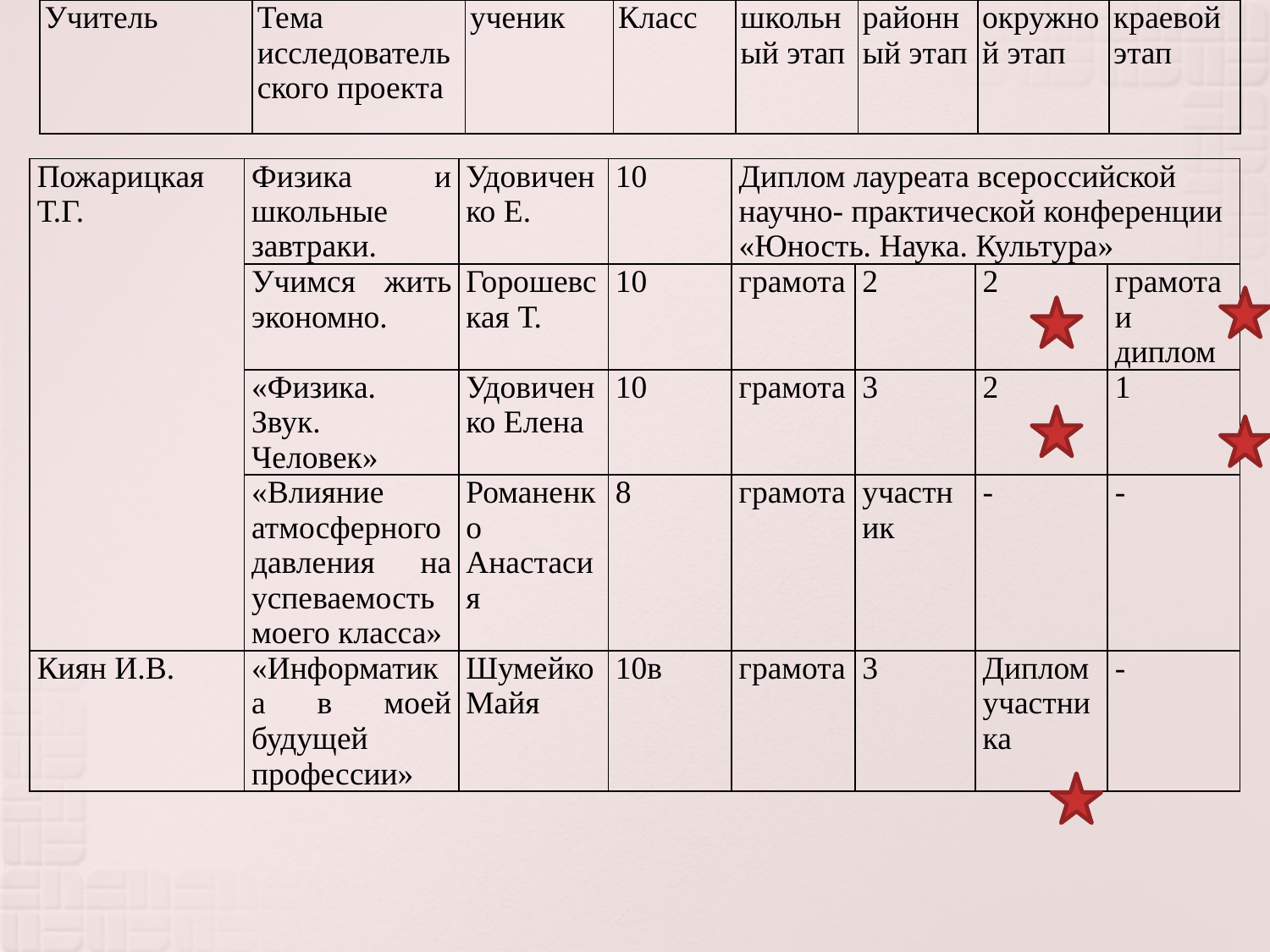

| Учитель | Тема исследовательского проекта | ученик | Класс | школьный этап | районный этап | окружной этап | краевой этап |
| --- | --- | --- | --- | --- | --- | --- | --- |
| Пожарицкая Т.Г. | Физика и школьные завтраки. | Удовиченко Е. | 10 | Диплом лауреата всероссийской научно- практической конференции «Юность. Наука. Культура» |  |  |  |
| --- | --- | --- | --- | --- | --- | --- | --- |
|  | Учимся жить экономно. | Горошевская Т. | 10 | грамота | 2 | 2 | грамота и диплом |
|  | «Физика. Звук. Человек» | Удовиченко Елена | 10 | грамота | 3 | 2 | 1 |
|  | «Влияние атмосферного давления на успеваемость моего класса» | Романенко Анастасия | 8 | грамота | участник | - | - |
| Киян И.В. | «Информатика в моей будущей профессии» | Шумейко Майя | 10в | грамота | 3 | Диплом участника | - |